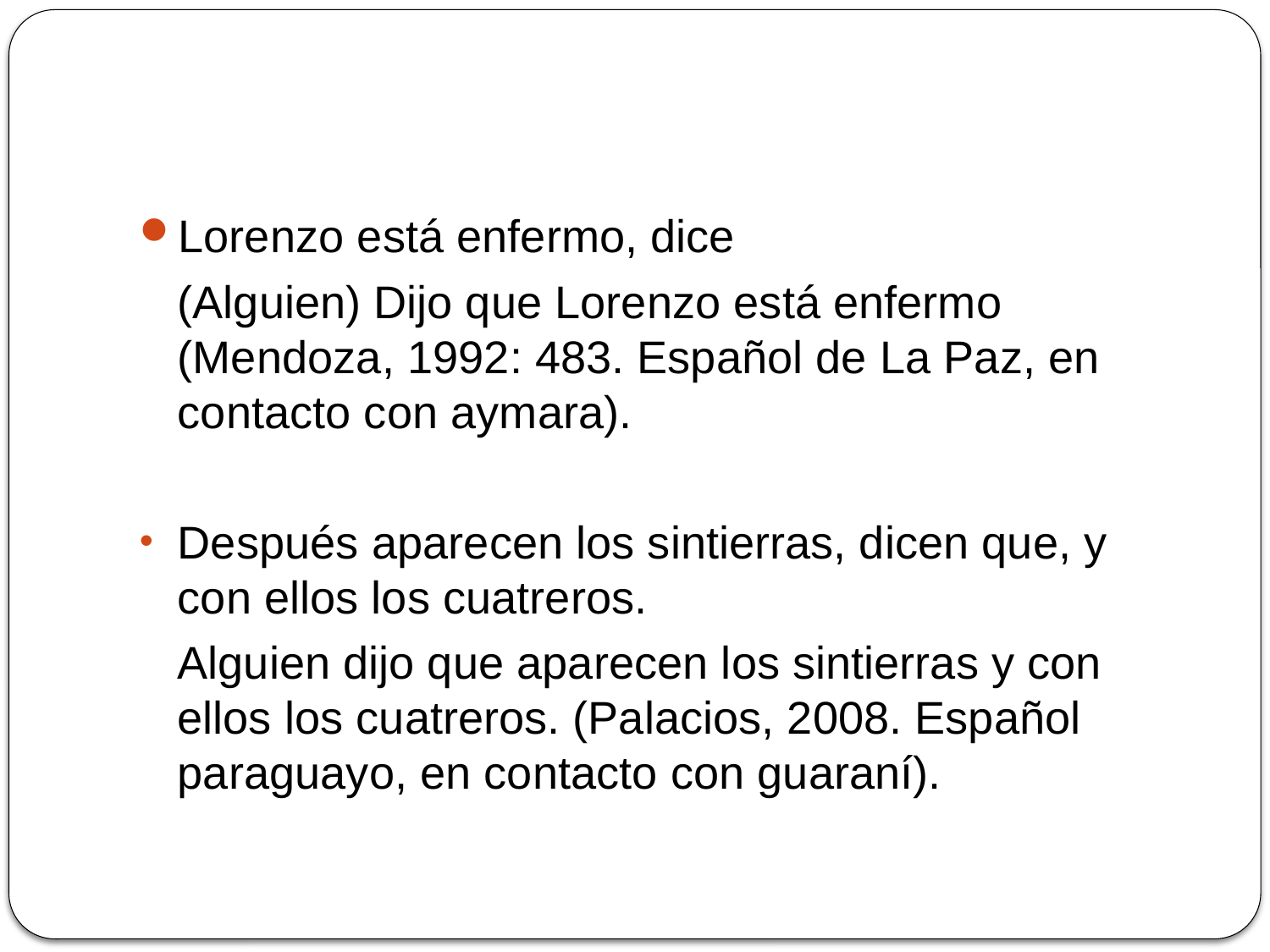

#
Lorenzo está enfermo, dice
	(Alguien) Dijo que Lorenzo está enfermo (Mendoza, 1992: 483. Español de La Paz, en contacto con aymara).

Después aparecen los sintierras, dicen que, y con ellos los cuatreros.
	Alguien dijo que aparecen los sintierras y con ellos los cuatreros. (Palacios, 2008. Español paraguayo, en contacto con guaraní).